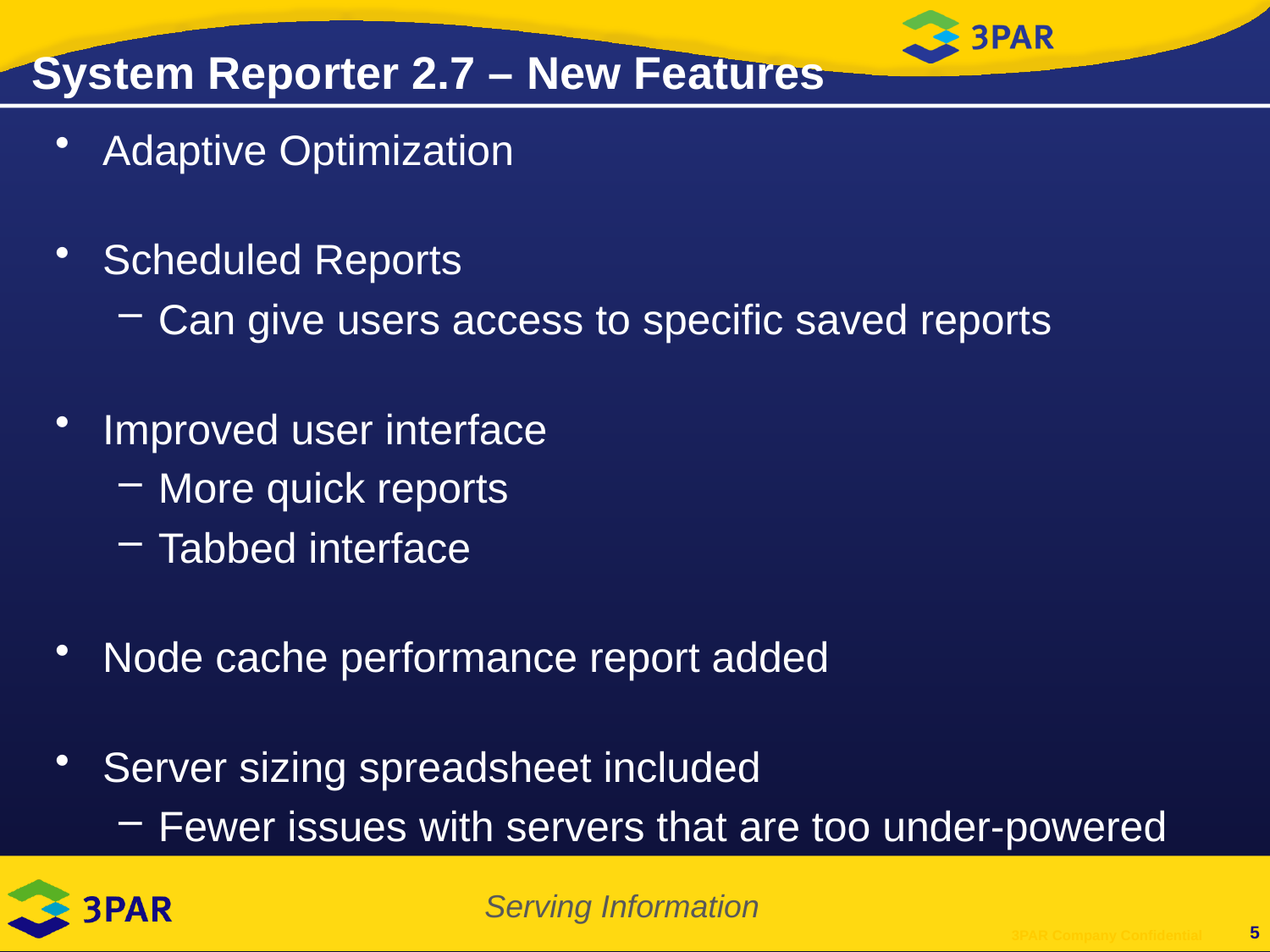

System Reporter 2.7 – New Features
Adaptive Optimization
Scheduled Reports
Can give users access to specific saved reports
Improved user interface
More quick reports
Tabbed interface
Node cache performance report added
Server sizing spreadsheet included
Fewer issues with servers that are too under-powered
5
3PAR Company Confidential